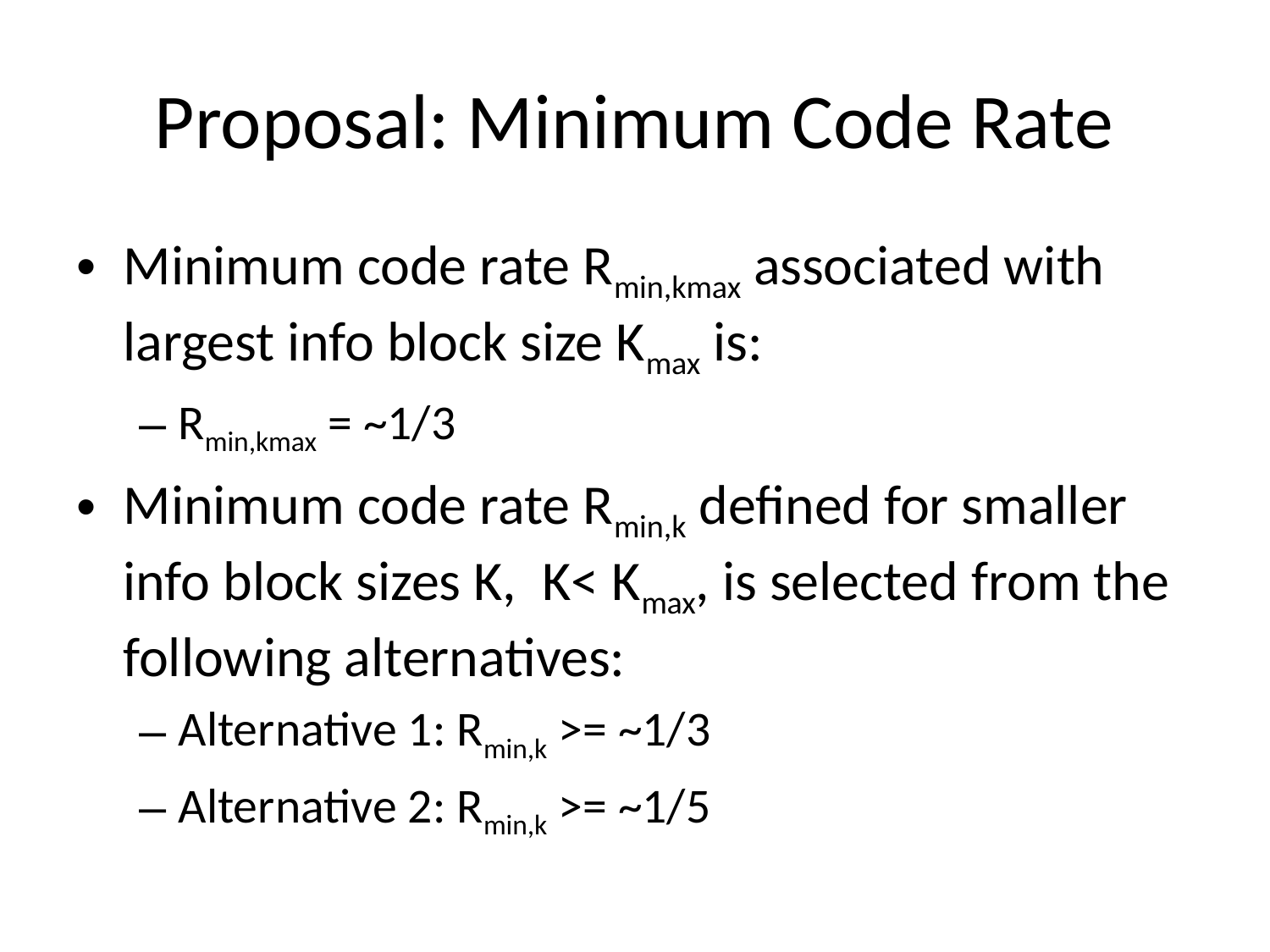

# Proposal: Minimum Code Rate
Minimum code rate Rmin,kmax associated with largest info block size Kmax is:
Rmin,kmax = ~1/3
Minimum code rate Rmin,k defined for smaller info block sizes K,  K< Kmax, is selected from the following alternatives:
Alternative 1: Rmin,k >= ~1/3
Alternative 2: Rmin,k >= ~1/5